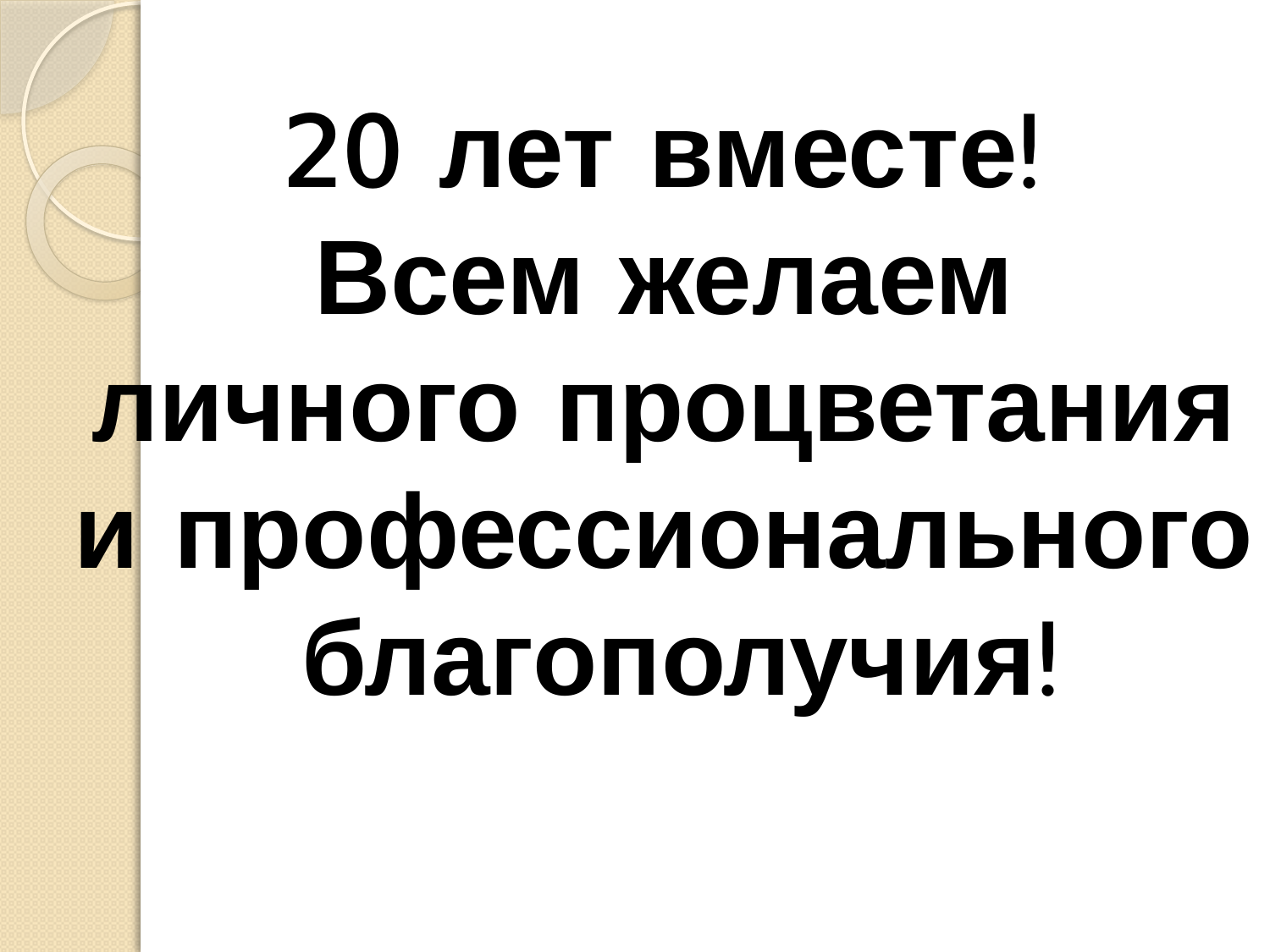

20 лет вместе!
Всем желаем
личного процветания
и профессионального
благополучия!